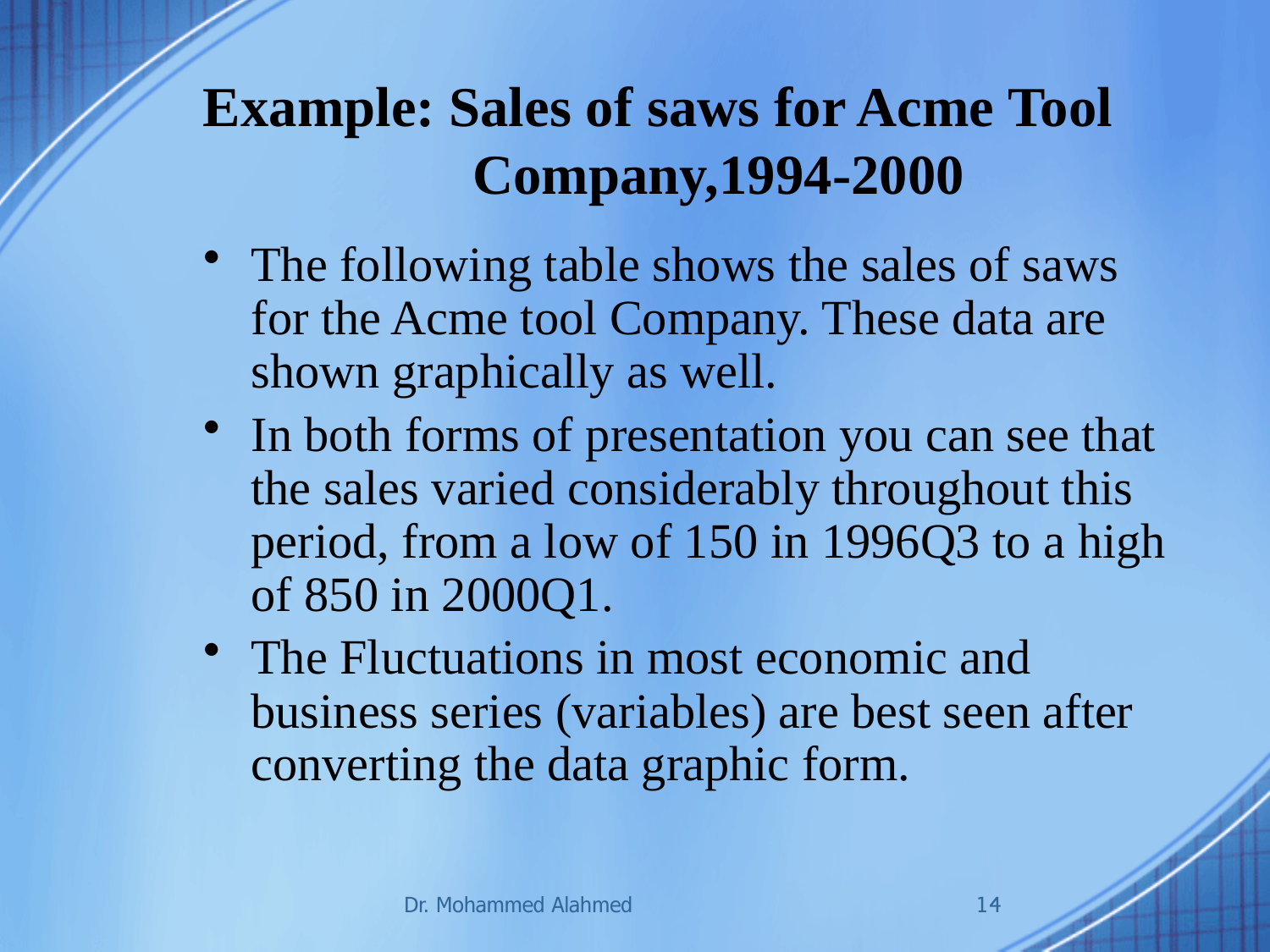

# Example: Sales of saws for Acme Tool Company,1994-2000
The following table shows the sales of saws for the Acme tool Company. These data are shown graphically as well.
In both forms of presentation you can see that the sales varied considerably throughout this period, from a low of 150 in 1996Q3 to a high of 850 in 2000Q1.
The Fluctuations in most economic and business series (variables) are best seen after converting the data graphic form.
Dr. Mohammed Alahmed
14